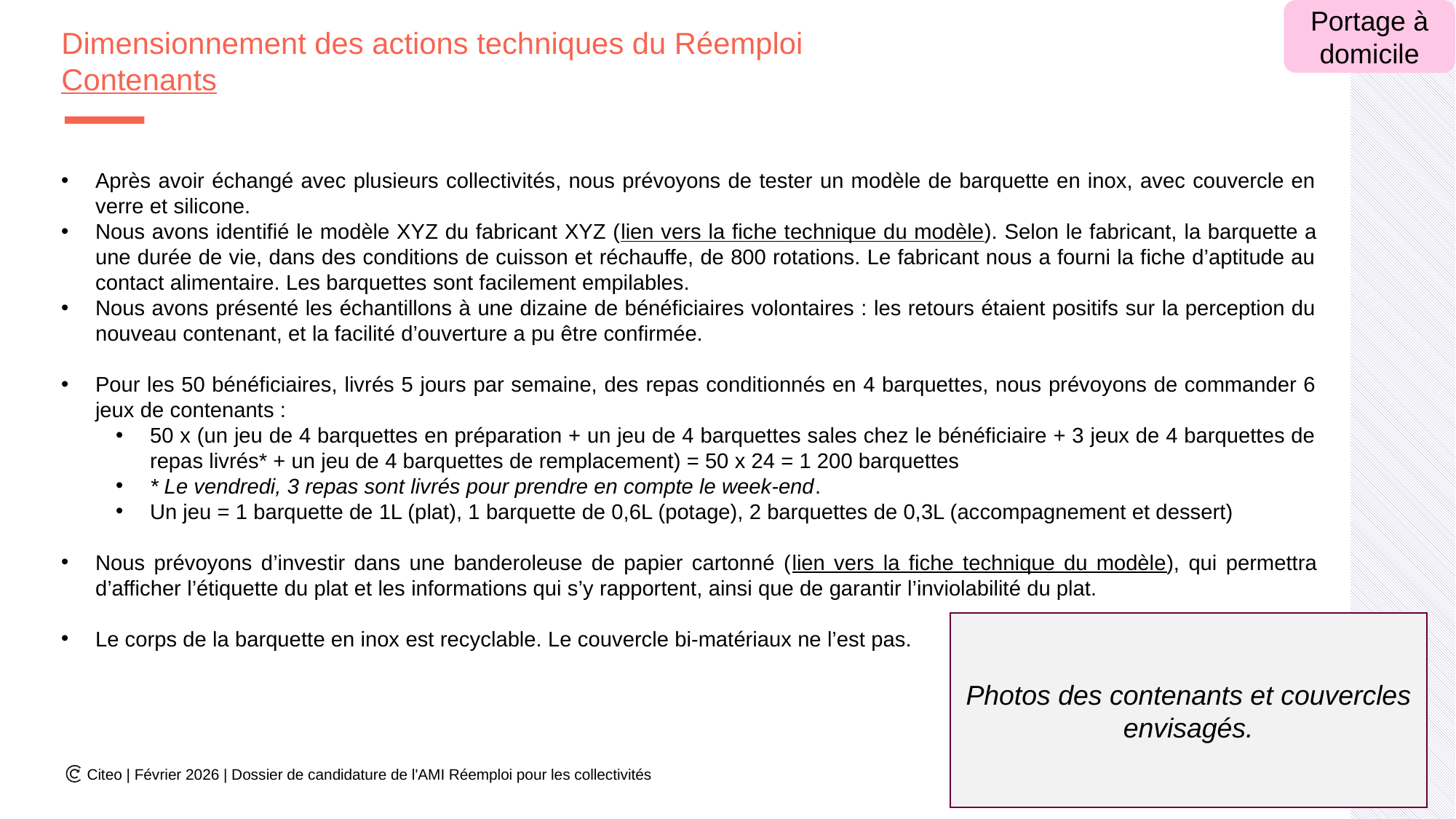

Portage à domicile

# Dimensionnement des actions techniques du Réemploi Contenants
Après avoir échangé avec plusieurs collectivités, nous prévoyons de tester un modèle de barquette en inox, avec couvercle en verre et silicone.
Nous avons identifié le modèle XYZ du fabricant XYZ (lien vers la fiche technique du modèle). Selon le fabricant, la barquette a une durée de vie, dans des conditions de cuisson et réchauffe, de 800 rotations. Le fabricant nous a fourni la fiche d’aptitude au contact alimentaire. Les barquettes sont facilement empilables.
Nous avons présenté les échantillons à une dizaine de bénéficiaires volontaires : les retours étaient positifs sur la perception du nouveau contenant, et la facilité d’ouverture a pu être confirmée.

Pour les 50 bénéficiaires, livrés 5 jours par semaine, des repas conditionnés en 4 barquettes, nous prévoyons de commander 6 jeux de contenants :
50 x (un jeu de 4 barquettes en préparation + un jeu de 4 barquettes sales chez le bénéficiaire + 3 jeux de 4 barquettes de repas livrés* + un jeu de 4 barquettes de remplacement) = 50 x 24 = 1 200 barquettes
* Le vendredi, 3 repas sont livrés pour prendre en compte le week-end.
Un jeu = 1 barquette de 1L (plat), 1 barquette de 0,6L (potage), 2 barquettes de 0,3L (accompagnement et dessert)

Nous prévoyons d’investir dans une banderoleuse de papier cartonné (lien vers la fiche technique du modèle), qui permettra d’afficher l’étiquette du plat et les informations qui s’y rapportent, ainsi que de garantir l’inviolabilité du plat.

Le corps de la barquette en inox est recyclable. Le couvercle bi-matériaux ne l’est pas.
Photos des contenants et couvercles envisagés.
Citeo | Février 2026 | Dossier de candidature de l'AMI Réemploi pour les collectivités
46